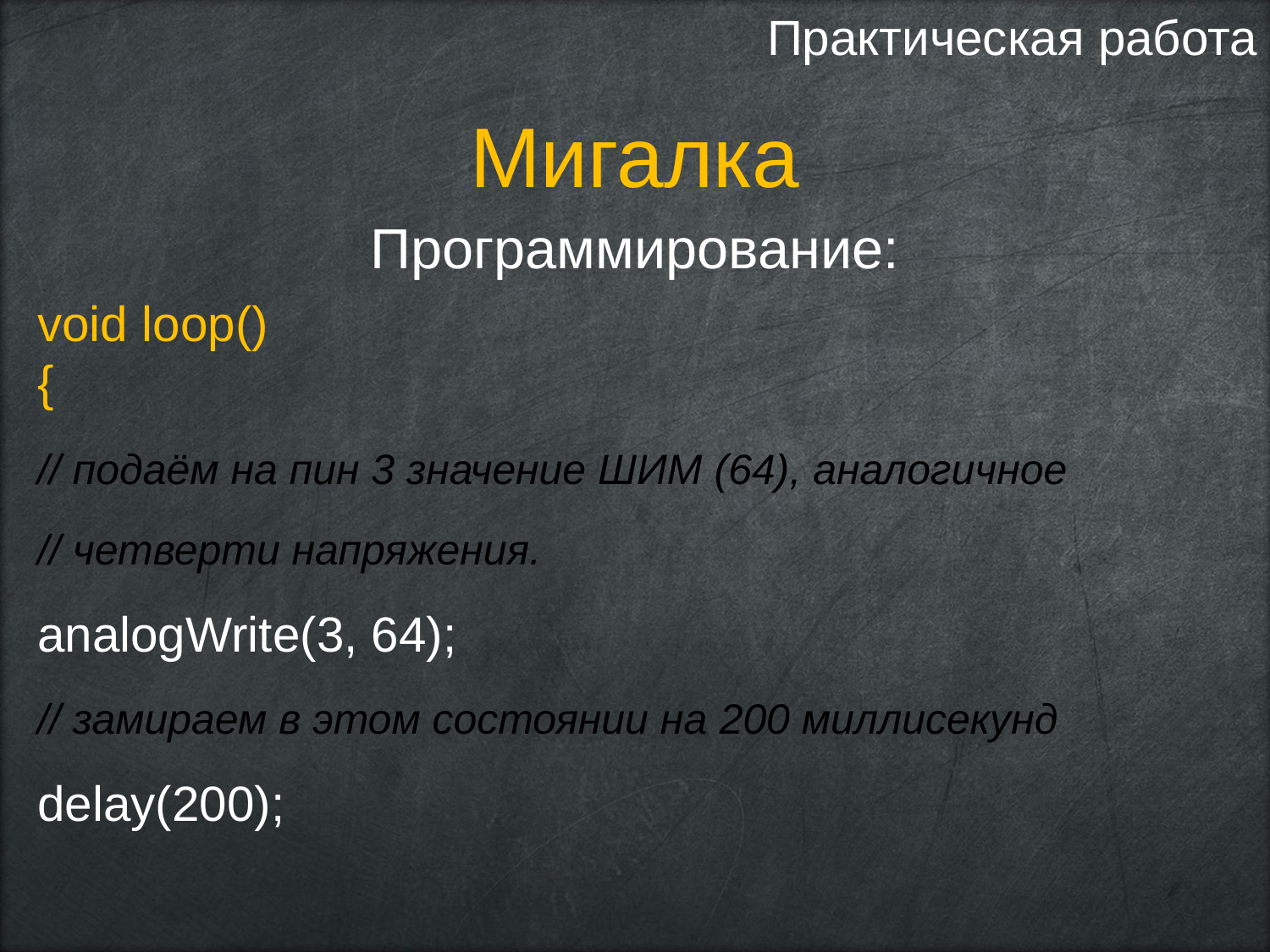

Практическая работа
Мигалка
Программирование:
void loop()
{
// подаём на пин 3 значение ШИМ (64), аналогичное
// четверти напряжения.
analogWrite(3, 64);
// замираем в этом состоянии на 200 миллисекунд
delay(200);